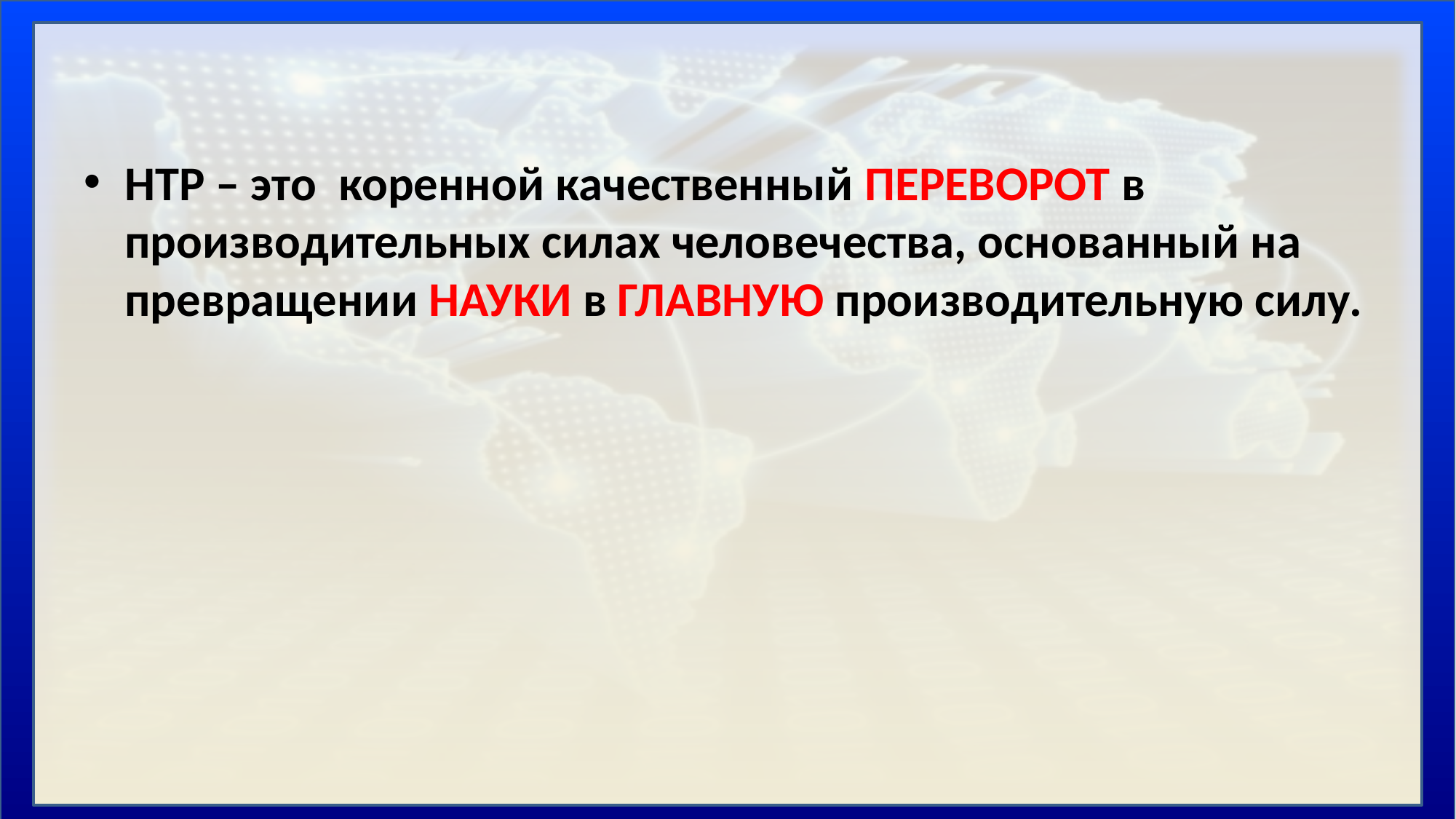

НТР – это  коренной качественный ПЕРЕВОРОТ в производительных силах человечества, основанный на превращении НАУКИ в ГЛАВНУЮ производительную силу.